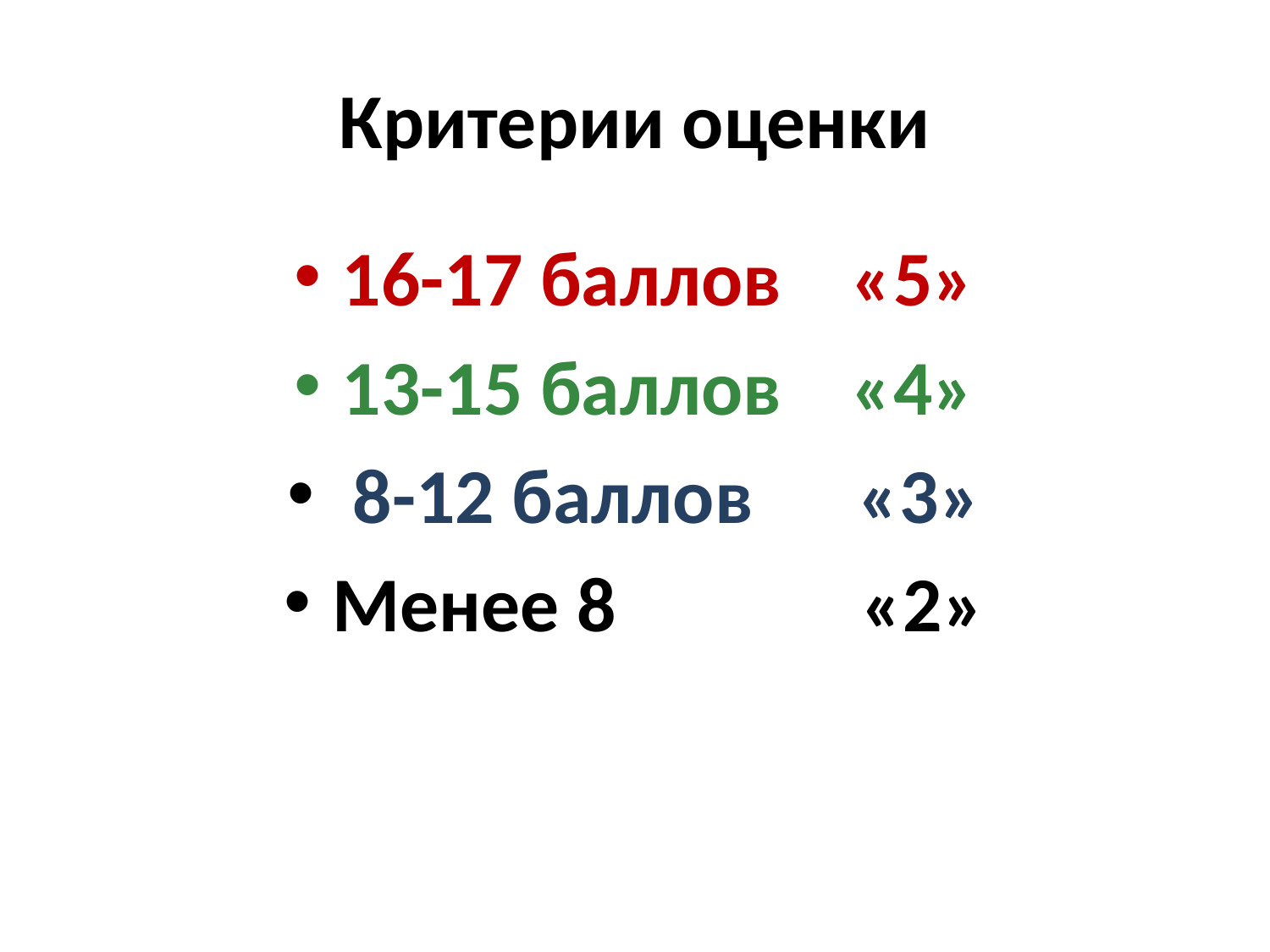

# Критерии оценки
16-17 баллов    «5»
13-15 баллов    «4»
 8-12 баллов      «3»
Менее 8              «2»